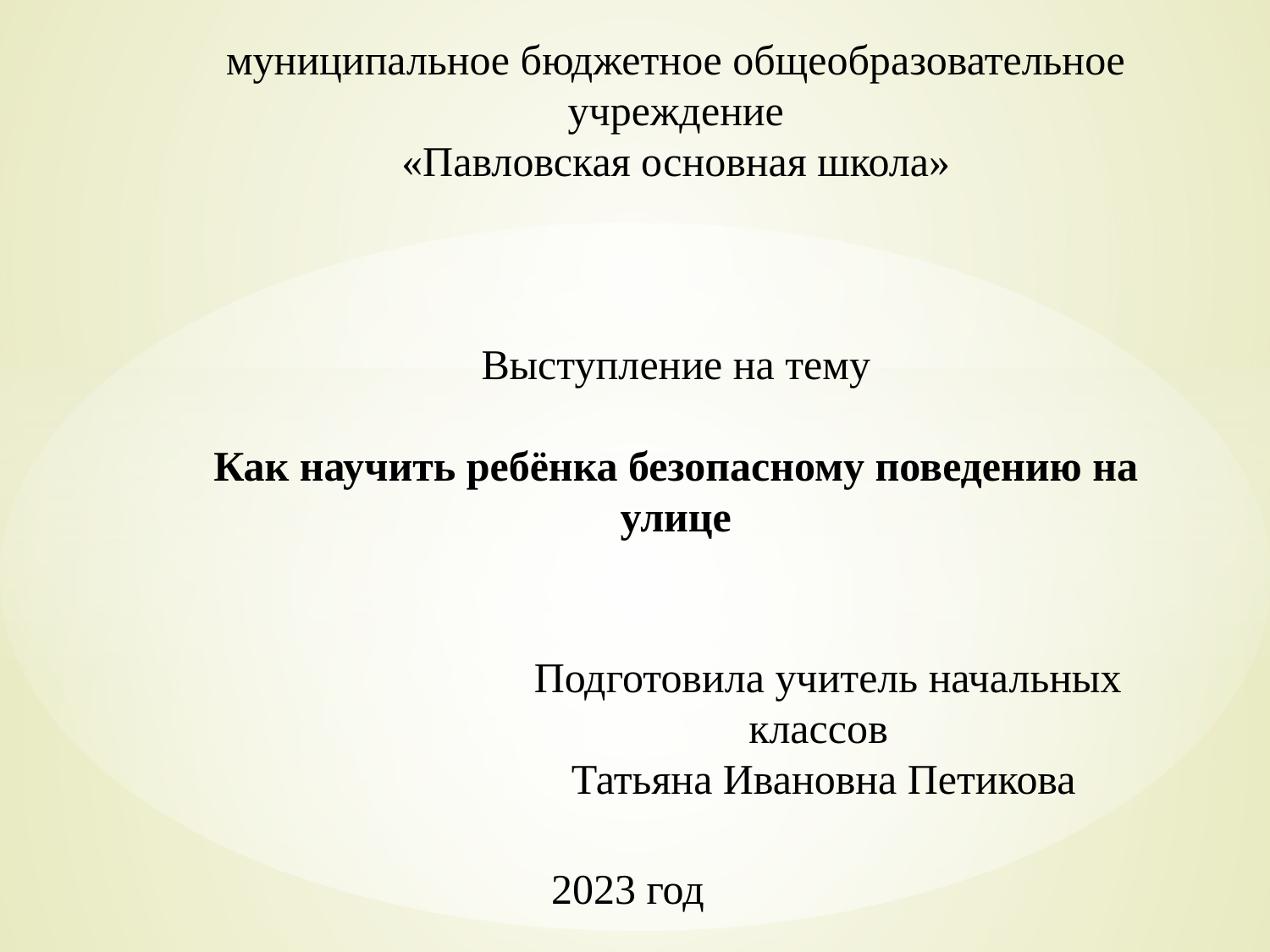

# муниципальное бюджетное общеобразовательное учреждение «Павловская основная школа» Выступление на тему Как научить ребёнка безопасному поведению на улице
 Подготовила учитель начальных классов
Татьяна Ивановна Петикова

2023 год